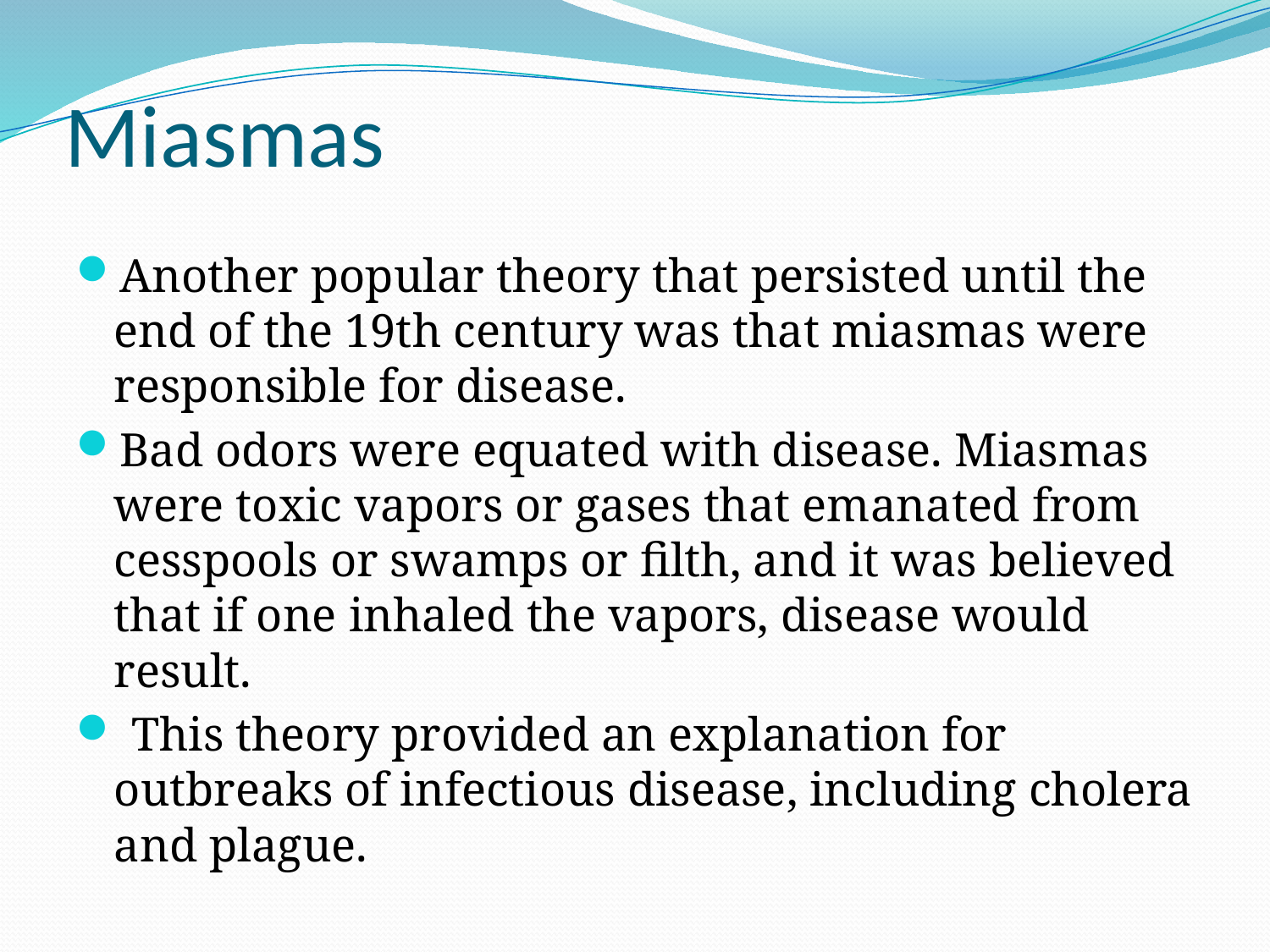

# Miasmas

Another popular theory that persisted until the end of the 19th century was that miasmas were responsible for disease.
Bad odors were equated with disease. Miasmas were toxic vapors or gases that emanated from cesspools or swamps or filth, and it was believed that if one inhaled the vapors, disease would result.
 This theory provided an explanation for outbreaks of infectious disease, including cholera and plague.